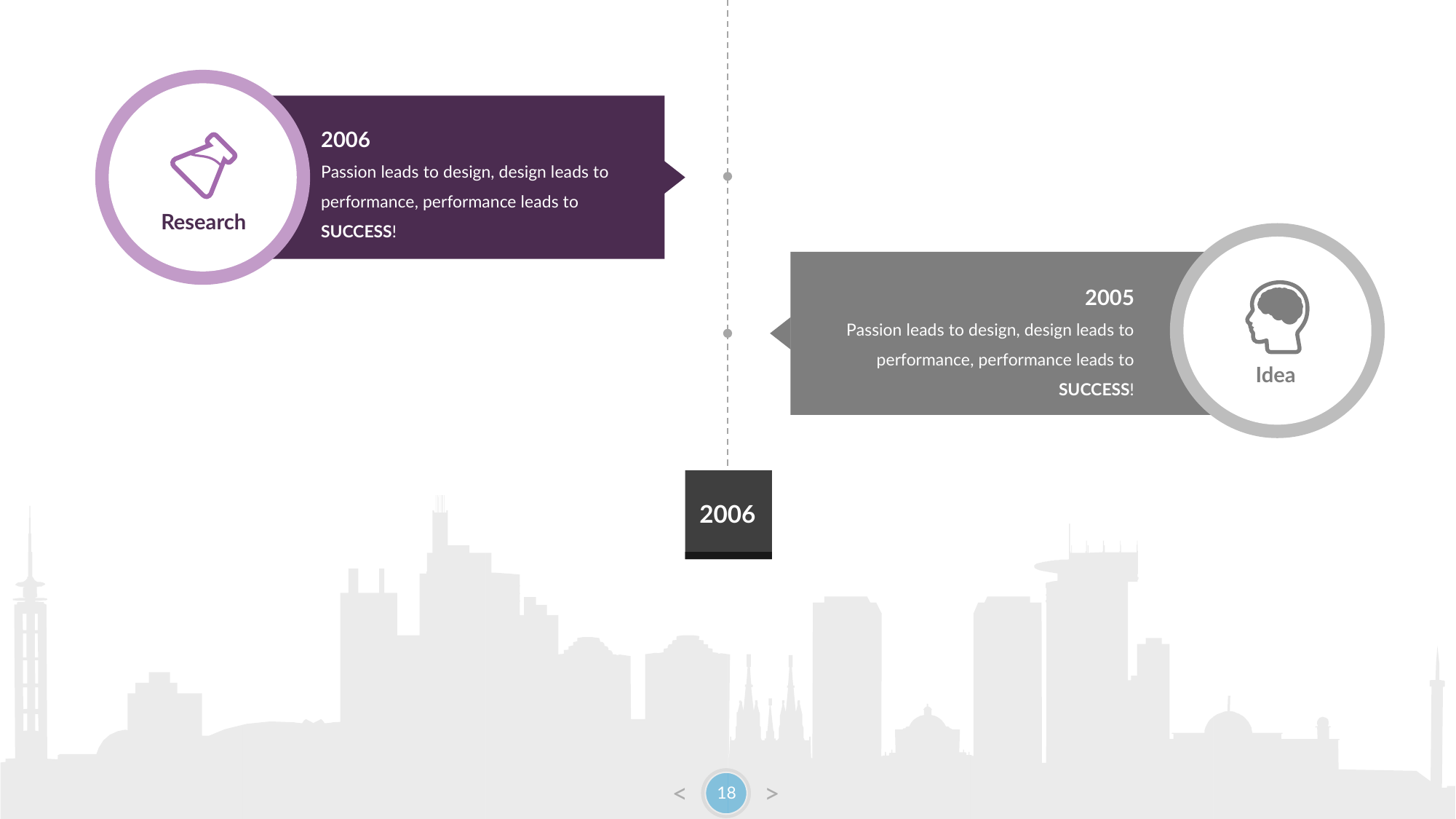

2006
Passion leads to design, design leads to performance, performance leads to SUCCESS!

Research

2005
Passion leads to design, design leads to performance, performance leads to SUCCESS!

Idea

2006

18